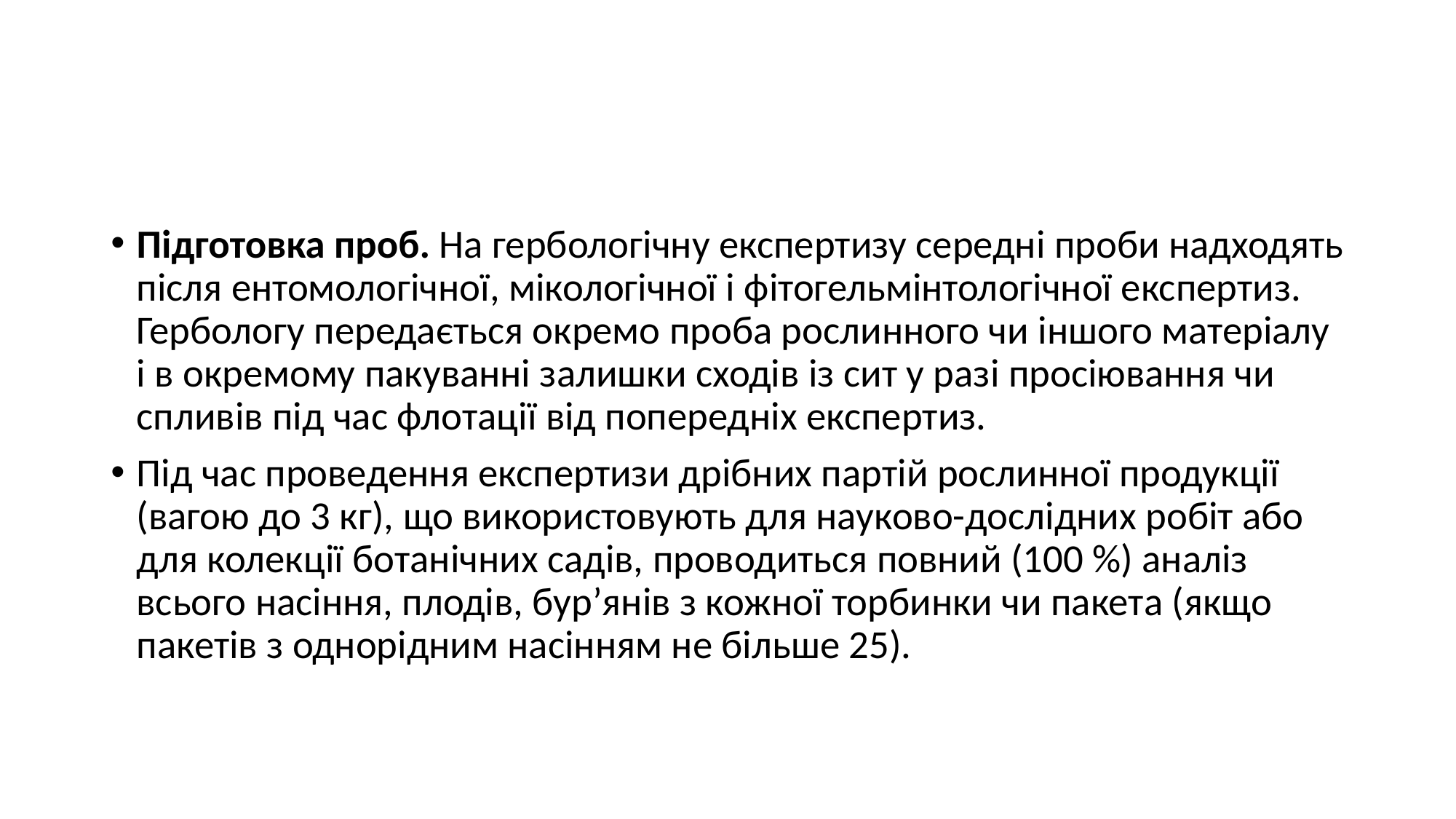

#
Підготовка проб. На гербологічну експертизу середні проби надходять після ентомологічної, мікологічної і фітогельмінтологічної експертиз. Гербологу передається окремо проба рослинного чи іншого матеріалу і в окремому пакуванні залишки сходів із сит у разі просіювання чи спливів під час флотації від попередніх експертиз.
Під час проведення експертизи дрібних партій рослинної продукції (вагою до 3 кг), що використовують для науково-дослідних робіт або для колекції ботанічних садів, проводиться повний (100 %) аналіз всього насіння, плодів, бур’янів з кожної торбинки чи пакета (якщо пакетів з однорідним насінням не більше 25).